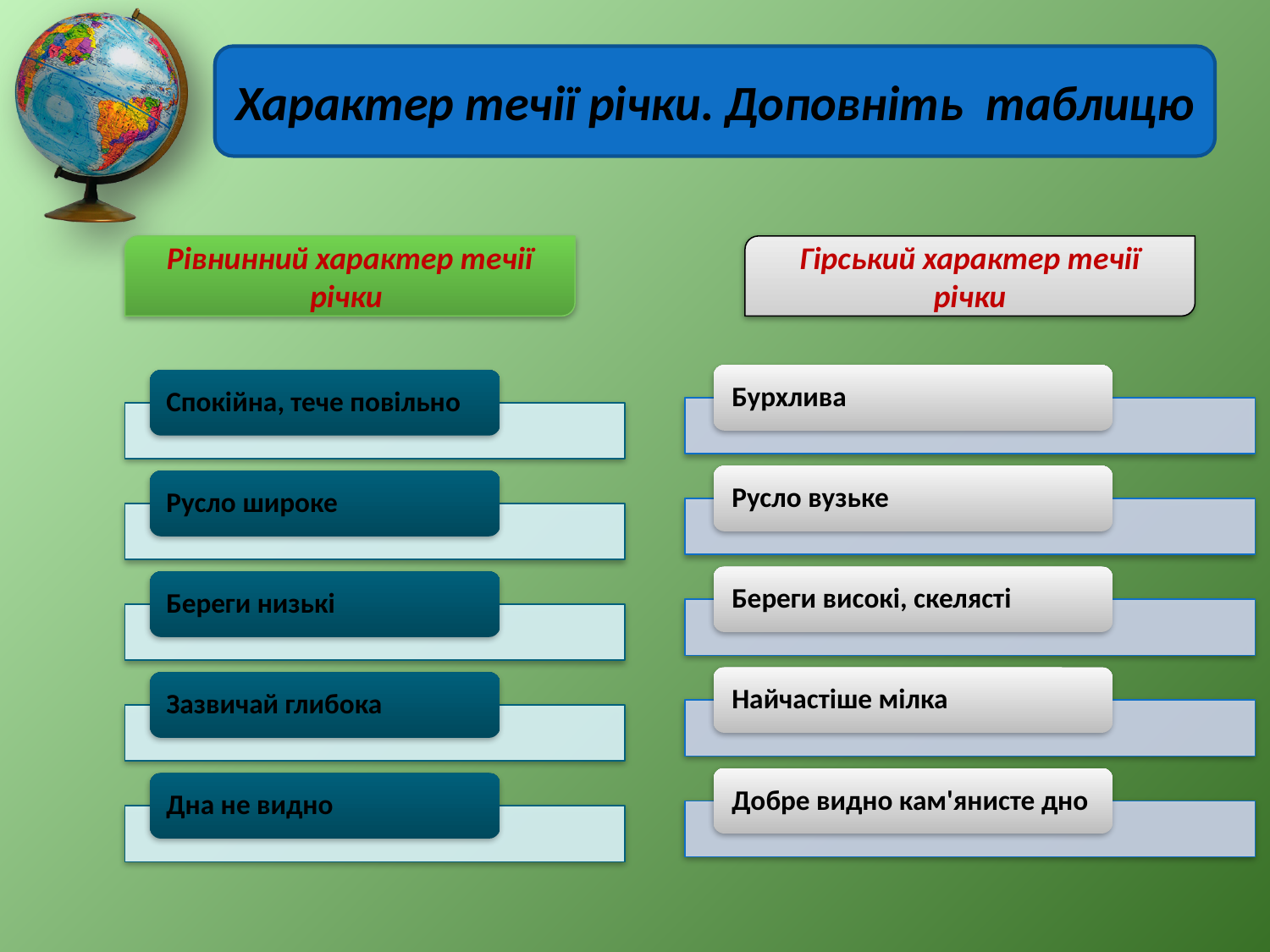

Характер течії річки. Доповніть  таблицю
Рівнинний характер течії річки
Гірський характер течії річки
Бурхлива
Русло вузьке
Береги високі, скелясті
Найчастіше мілка
Добре видно кам'янисте дно
Спокійна, тече повільно
Русло широке
Береги низькі
Зазвичай глибока
Дна не видно